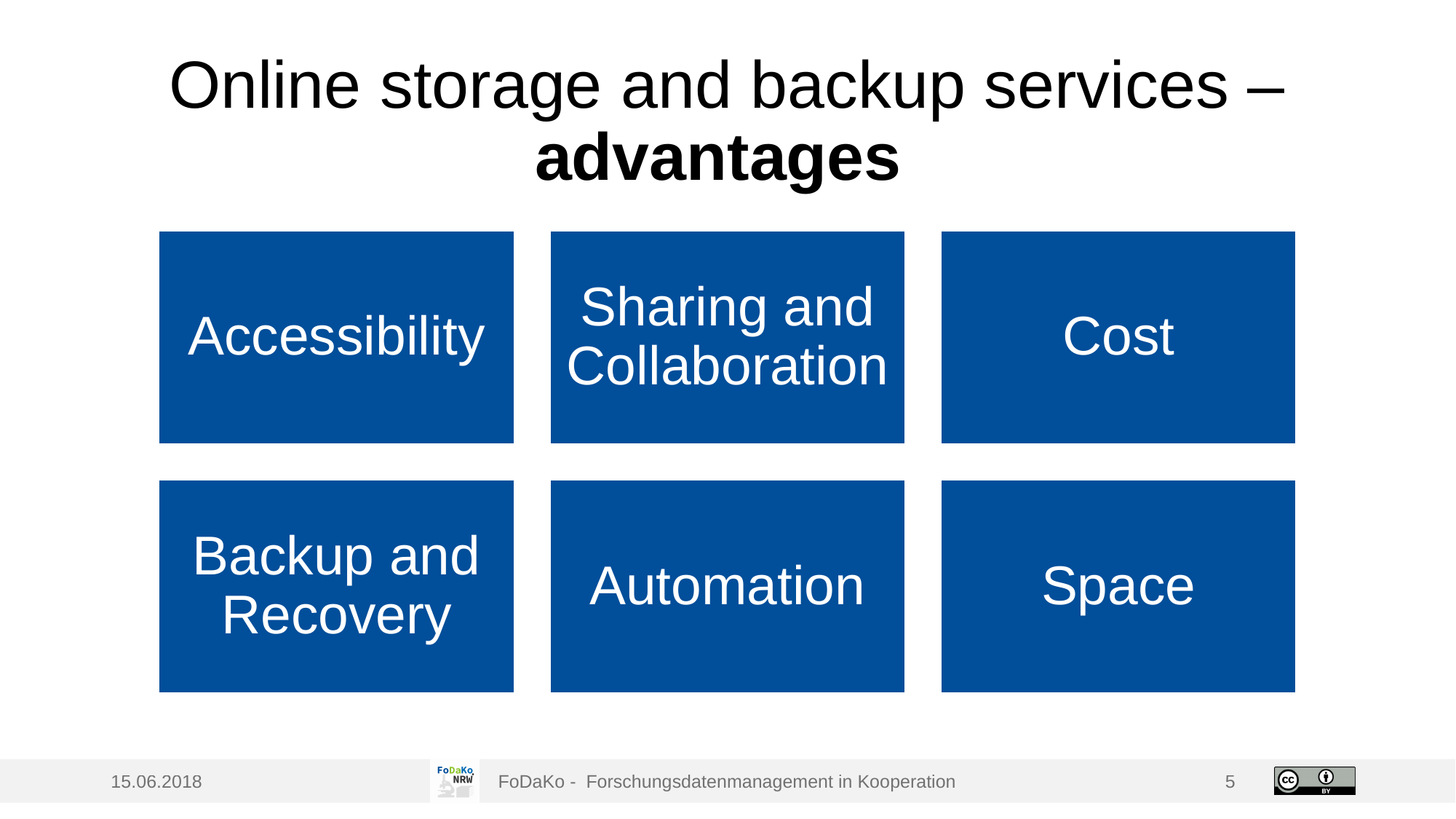

# Online storage and backup services – advantages
Accessibility
Sharing and Collaboration
Cost
Backup and Recovery
Automation
Space

15.06.2018
FoDaKo -  Forschungsdatenmanagement in Kooperation
5